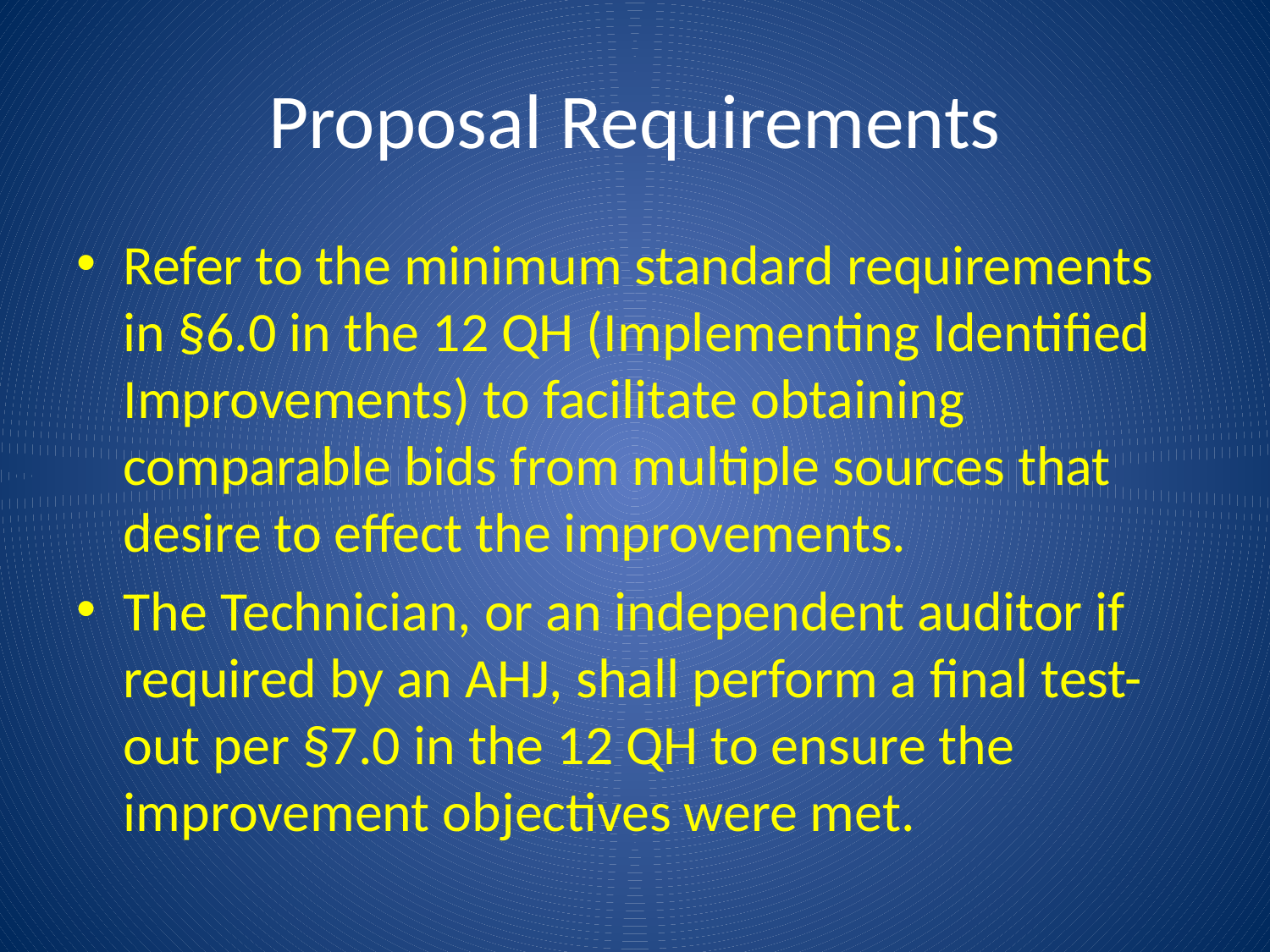

# Proposal Requirements
Refer to the minimum standard requirements in §6.0 in the 12 QH (Implementing Identified Improvements) to facilitate obtaining comparable bids from multiple sources that desire to effect the improvements.
The Technician, or an independent auditor if required by an AHJ, shall perform a final test-out per §7.0 in the 12 QH to ensure the improvement objectives were met.